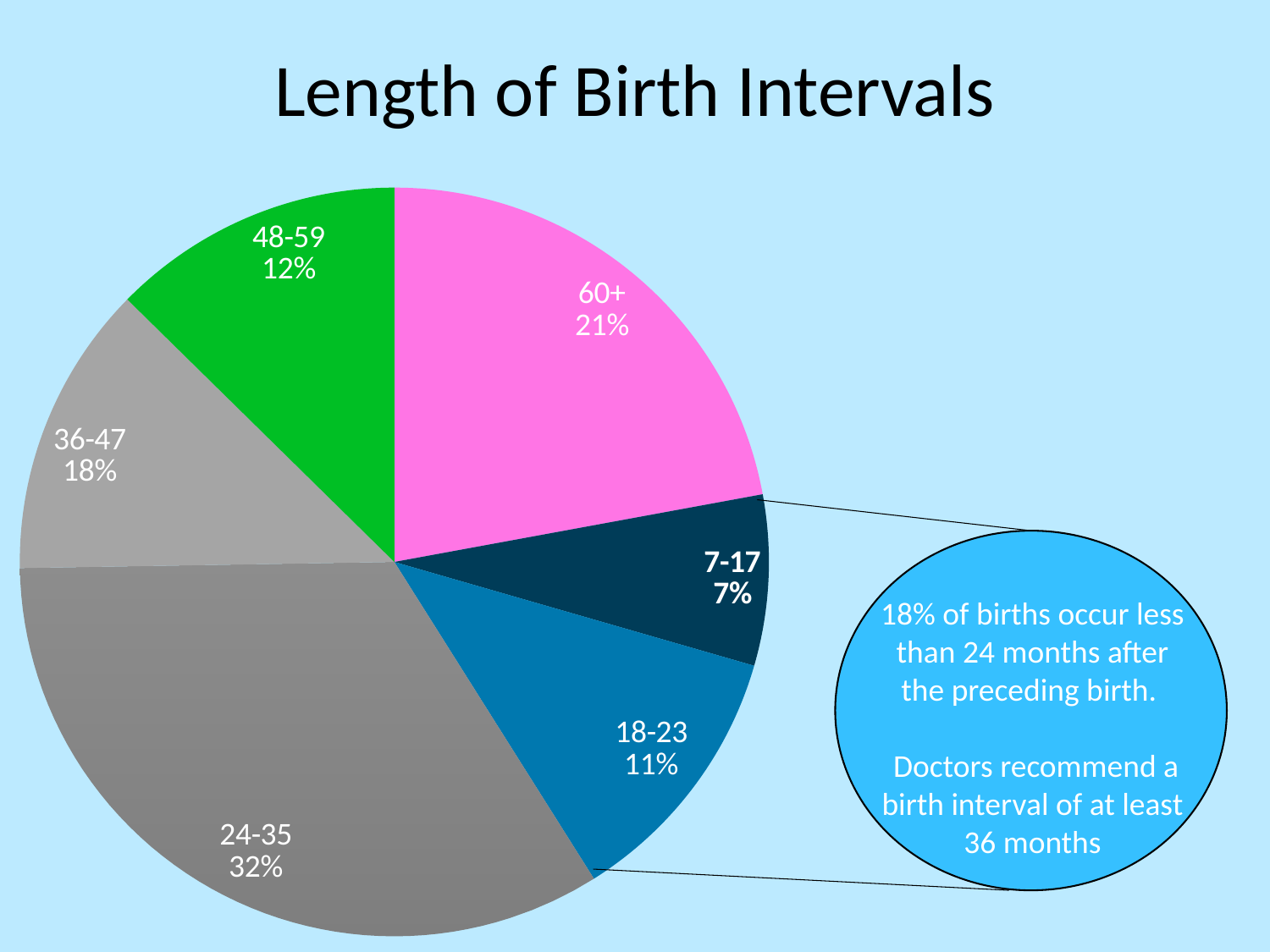

# Length of Birth Intervals

### Chart

| Category | Sales |
|---|---|
| 60+ | 21.0 |
| 7-17 | 7.0 |
| 18-23 | 11.0 |
| 24-35 | 32.0 |
| 36-47 | 12.0 |
| 48-59 | 12.0 |
18% of births occur less than 24 months after the preceding birth.
 Doctors recommend a birth interval of at least 36 months